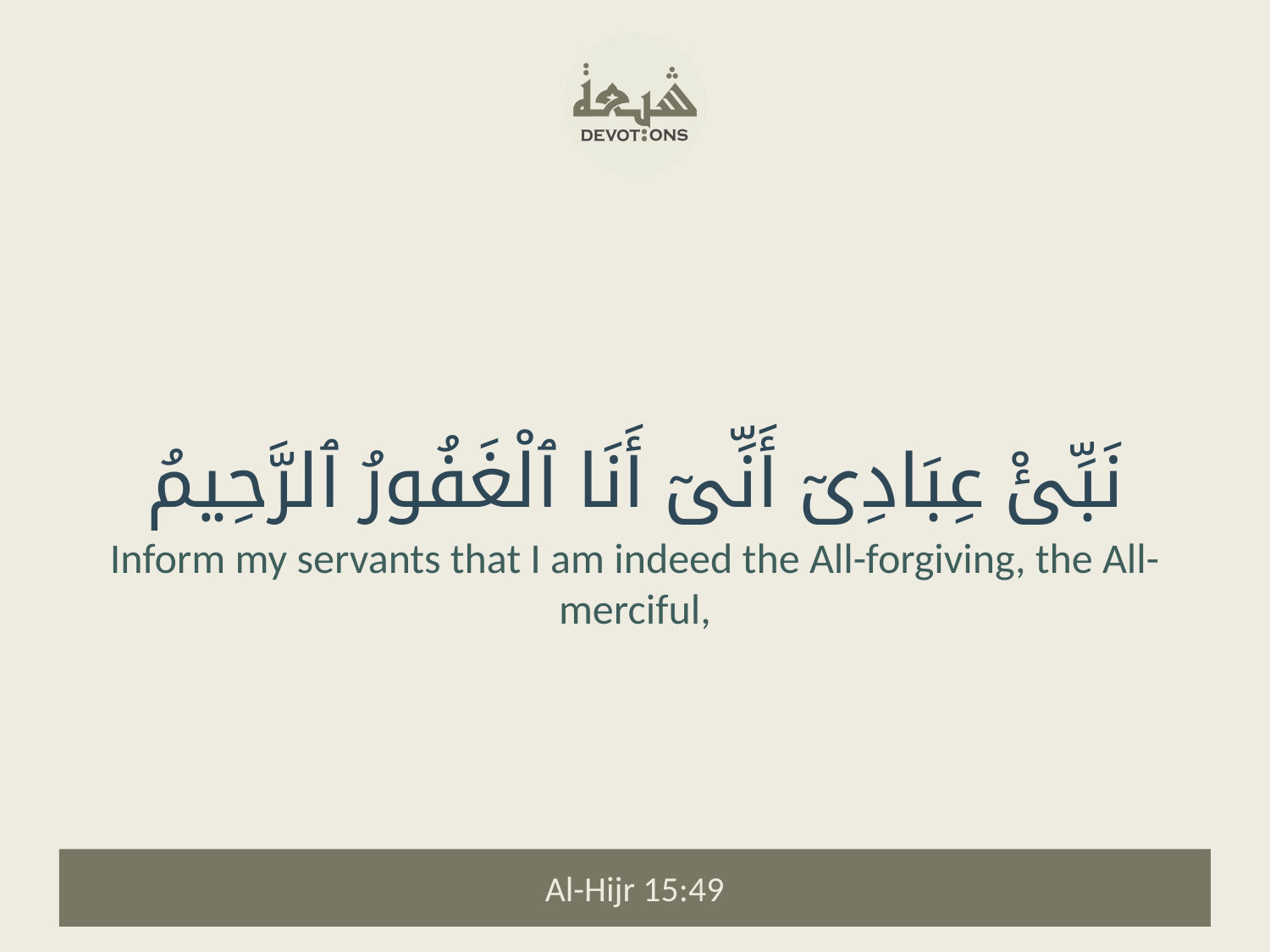

نَبِّئْ عِبَادِىٓ أَنِّىٓ أَنَا ٱلْغَفُورُ ٱلرَّحِيمُ
Inform my servants that I am indeed the All-forgiving, the All-merciful,
Al-Hijr 15:49